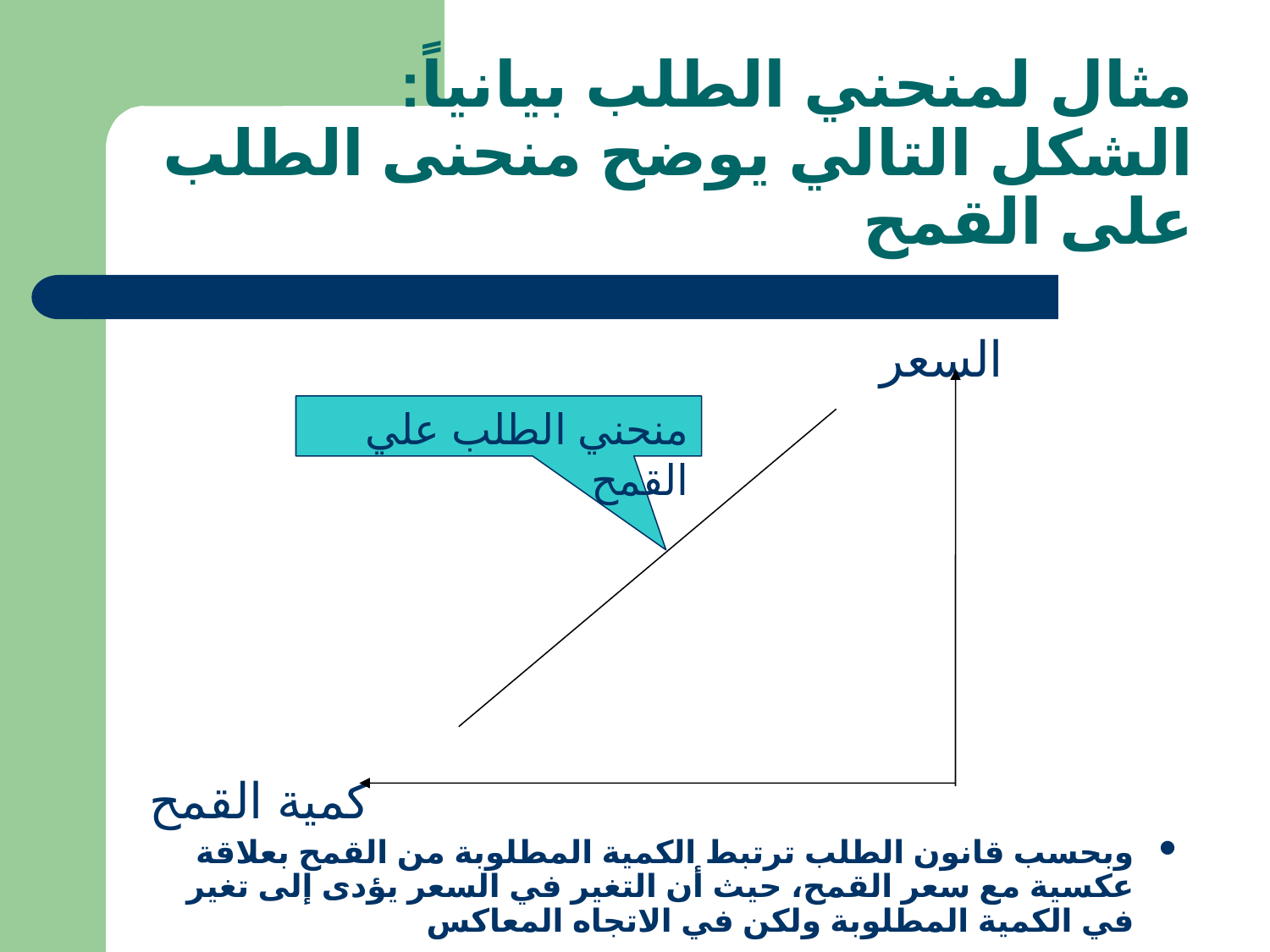

# مثال لمنحني الطلب بيانياً: الشكل التالي يوضح منحنى الطلب على القمح
             السعر

                                                           كمية القمح
وبحسب قانون الطلب ترتبط الكمية المطلوبة من القمح بعلاقة عكسية مع سعر القمح، حيث أن التغير في السعر يؤدى إلى تغير في الكمية المطلوبة ولكن في الاتجاه المعاكس

منحني الطلب علي القمح